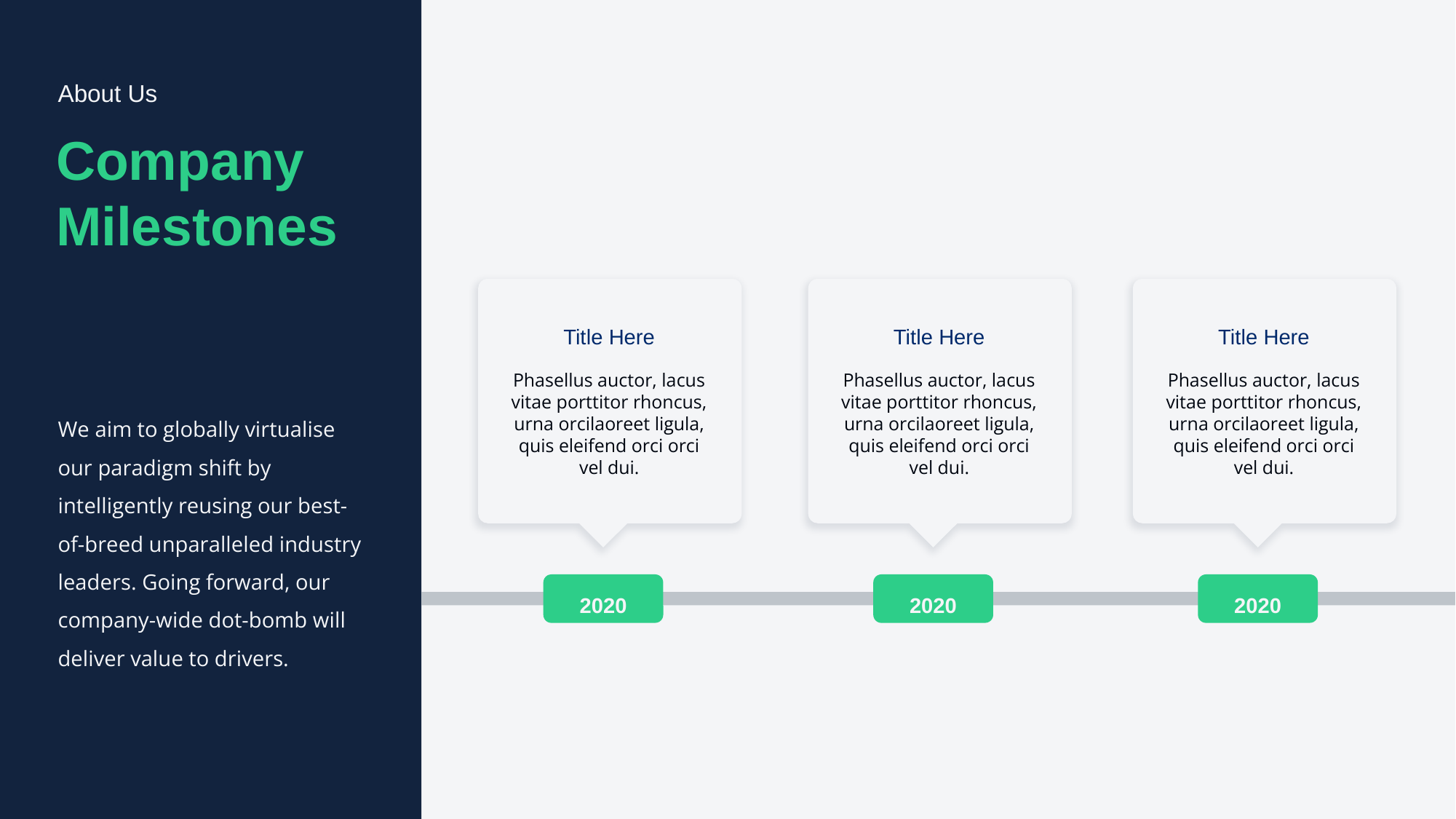

About Us
Company Milestones

Title Here
Phasellus auctor, lacus vitae porttitor rhoncus, urna orcilaoreet ligula, quis eleifend orci orci vel dui.
2020

Title Here
Phasellus auctor, lacus vitae porttitor rhoncus, urna orcilaoreet ligula, quis eleifend orci orci vel dui.
2020

Title Here
Phasellus auctor, lacus vitae porttitor rhoncus, urna orcilaoreet ligula, quis eleifend orci orci vel dui.
2020
We aim to globally virtualise our paradigm shift by intelligently reusing our best-of-breed unparalleled industry leaders. Going forward, our company-wide dot-bomb will deliver value to drivers.